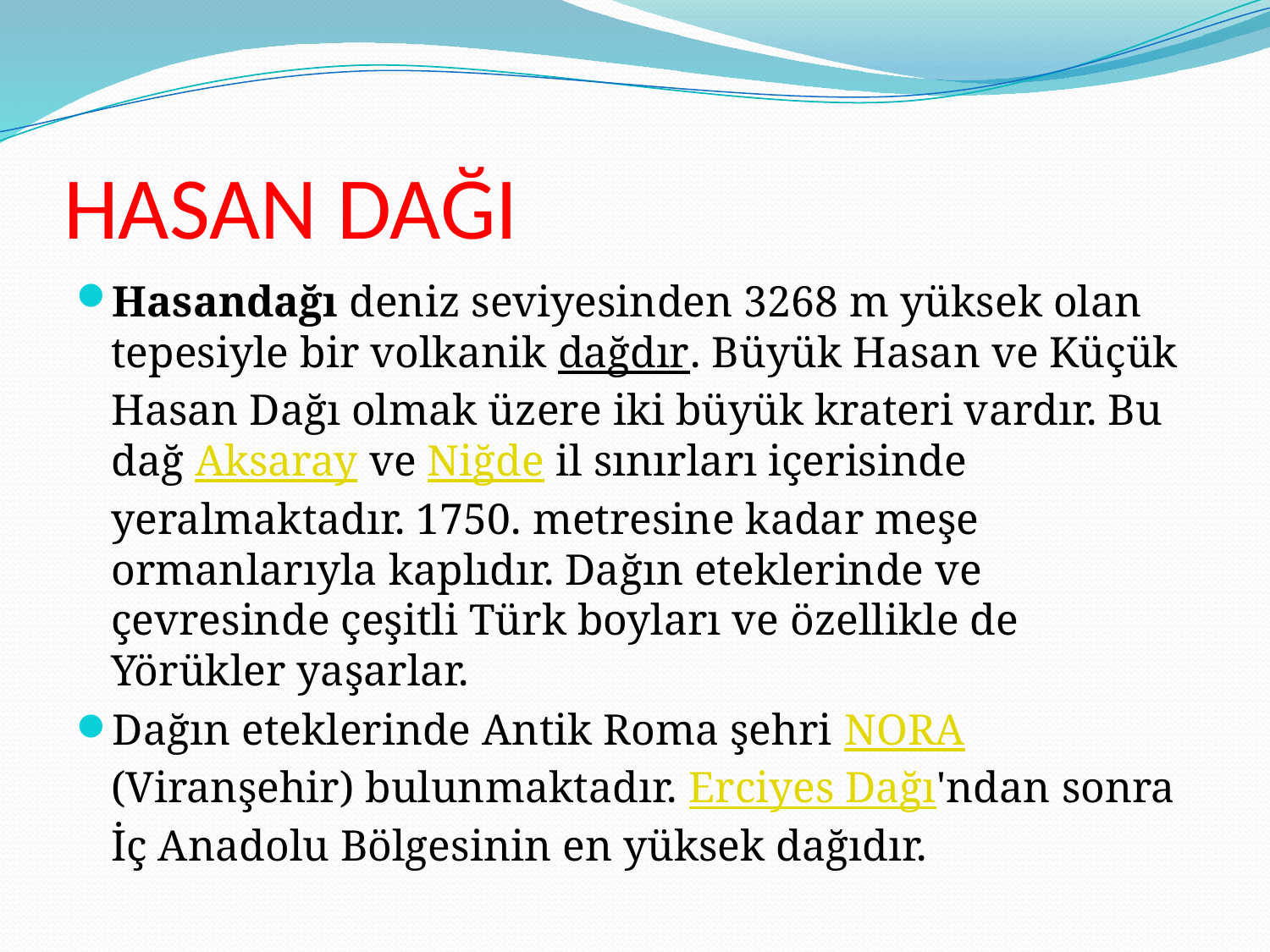

# HASAN DAĞI
Hasandağı deniz seviyesinden 3268 m yüksek olan tepesiyle bir volkanik dağdır. Büyük Hasan ve Küçük Hasan Dağı olmak üzere iki büyük krateri vardır. Bu dağ Aksaray ve Niğde il sınırları içerisinde yeralmaktadır. 1750. metresine kadar meşe ormanlarıyla kaplıdır. Dağın eteklerinde ve çevresinde çeşitli Türk boyları ve özellikle de Yörükler yaşarlar.
Dağın eteklerinde Antik Roma şehri NORA (Viranşehir) bulunmaktadır. Erciyes Dağı'ndan sonra İç Anadolu Bölgesinin en yüksek dağıdır.